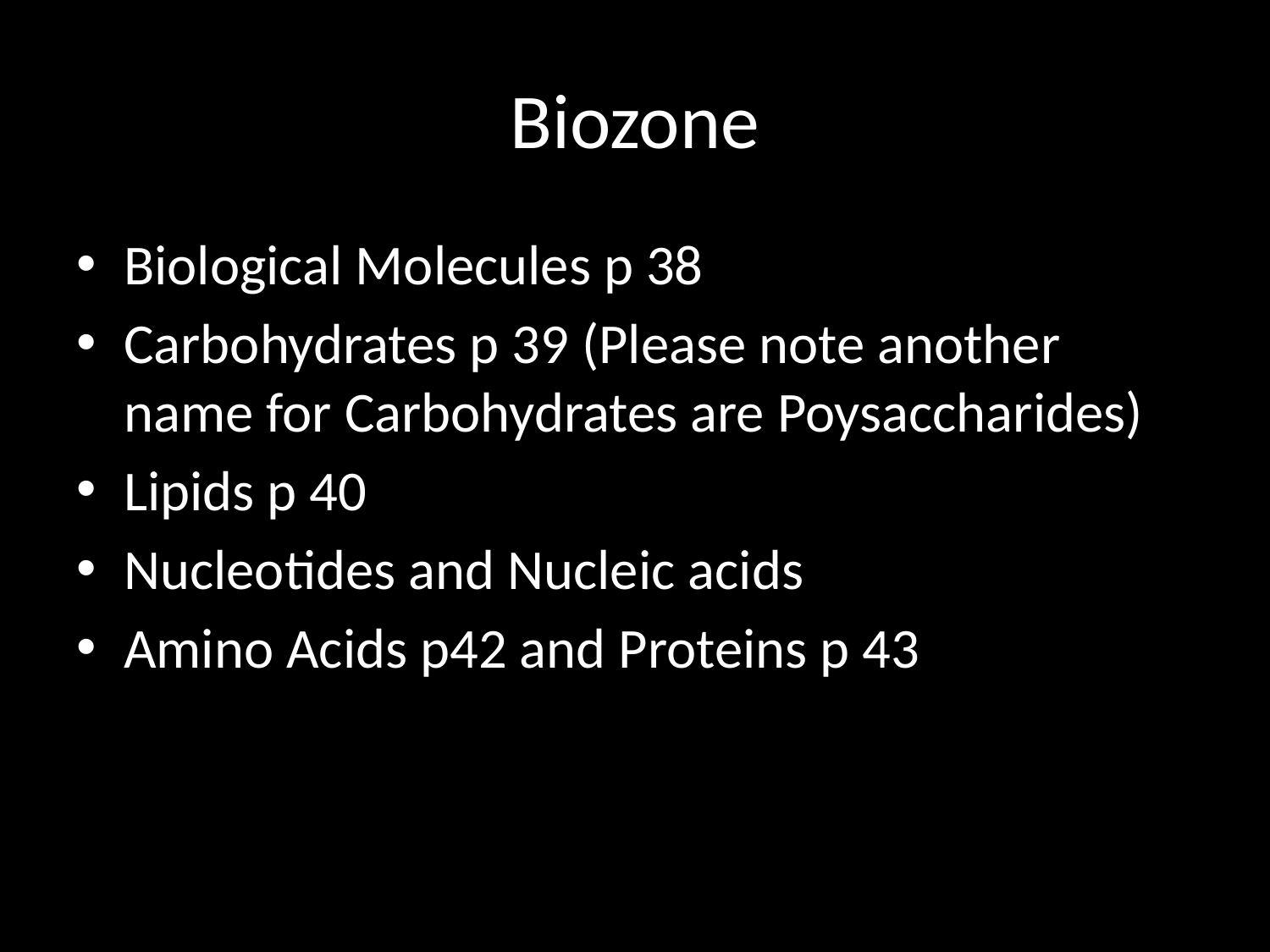

# Biozone
Biological Molecules p 38
Carbohydrates p 39 (Please note another name for Carbohydrates are Poysaccharides)
Lipids p 40
Nucleotides and Nucleic acids
Amino Acids p42 and Proteins p 43